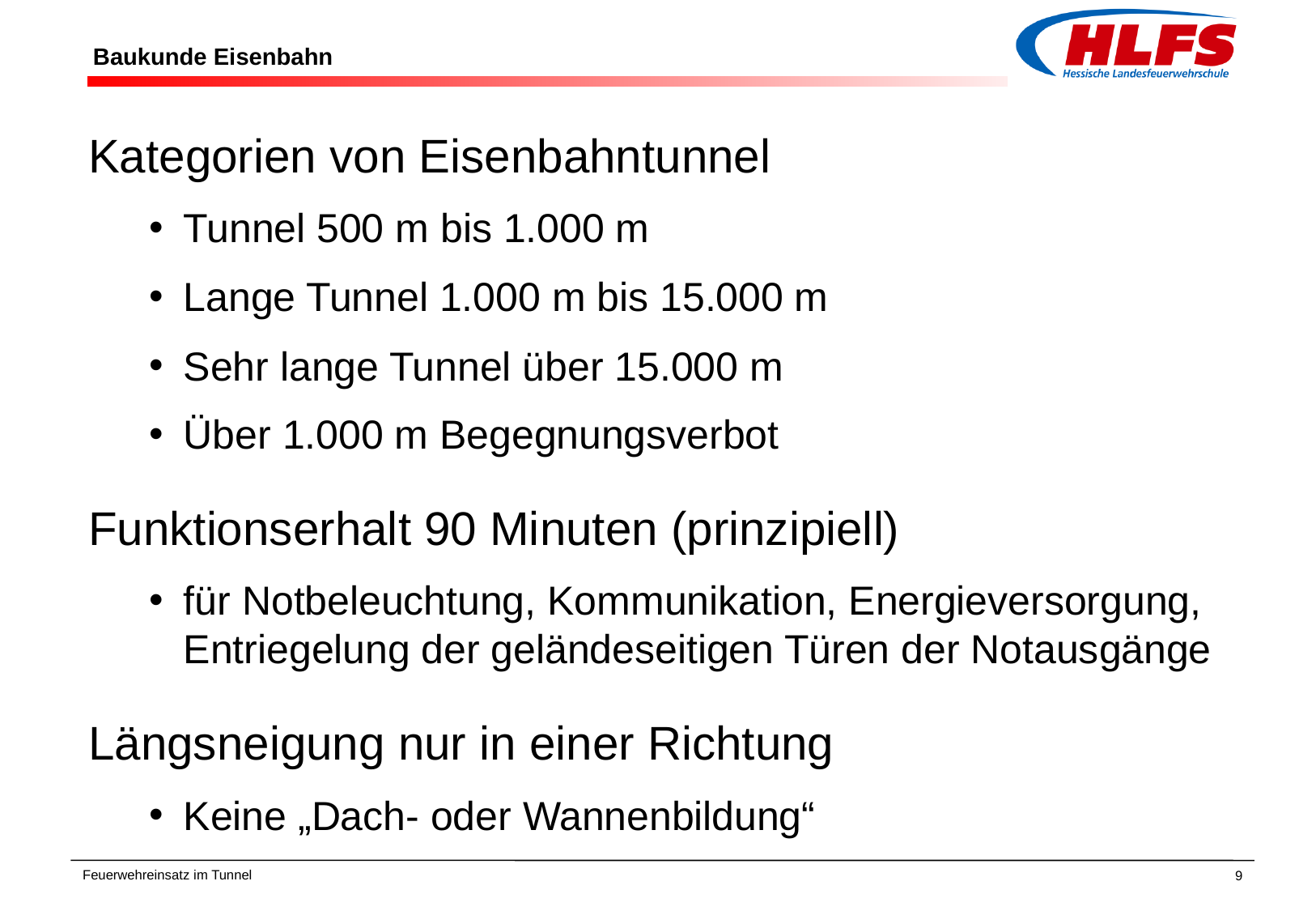

# Baukunde Eisenbahn
Kategorien von Eisenbahntunnel
Tunnel 500 m bis 1.000 m
Lange Tunnel 1.000 m bis 15.000 m
Sehr lange Tunnel über 15.000 m
Über 1.000 m Begegnungsverbot
Funktionserhalt 90 Minuten (prinzipiell)
für Notbeleuchtung, Kommunikation, Energieversorgung, Entriegelung der geländeseitigen Türen der Notausgänge
Längsneigung nur in einer Richtung
Keine „Dach- oder Wannenbildung“
Feuerwehreinsatz im Tunnel
9